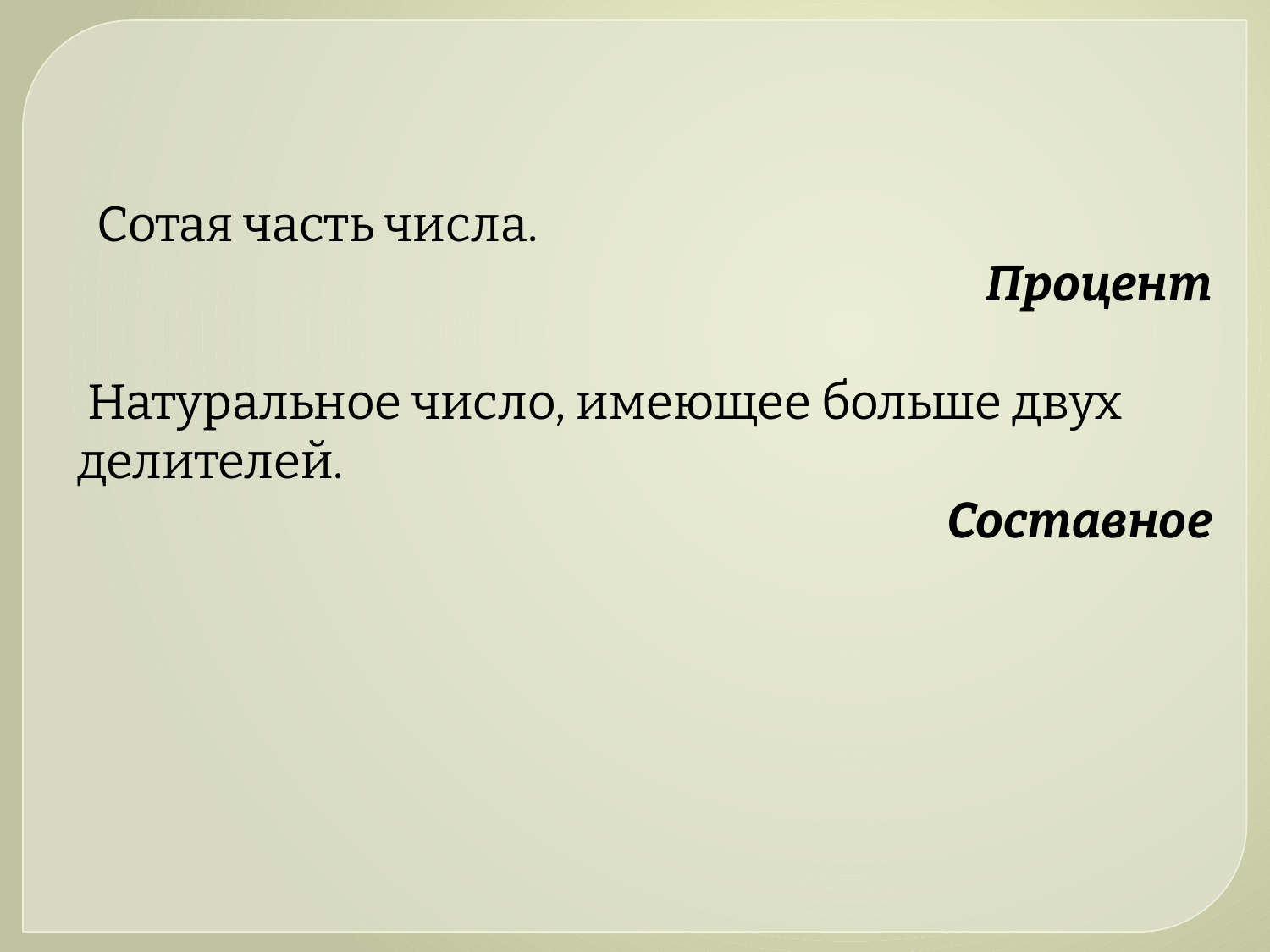

Сотая часть числа.
Процент

 Натуральное число, имеющее больше двух делителей.
Составное